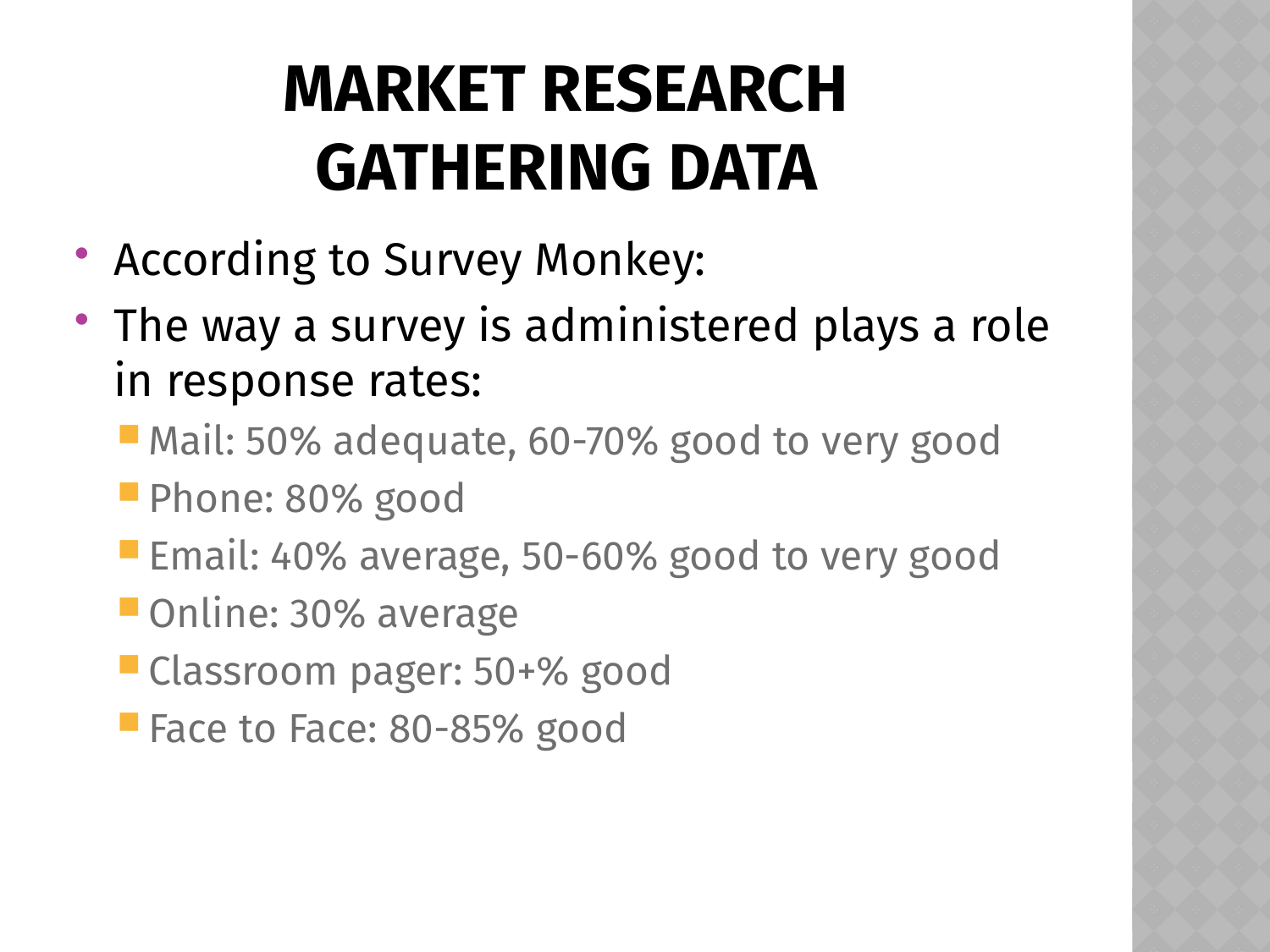

# Market Research Gathering Data
According to Survey Monkey:
The way a survey is administered plays a role in response rates:
Mail: 50% adequate, 60-70% good to very good
Phone: 80% good
Email: 40% average, 50-60% good to very good
Online: 30% average
Classroom pager: 50+% good
Face to Face: 80-85% good